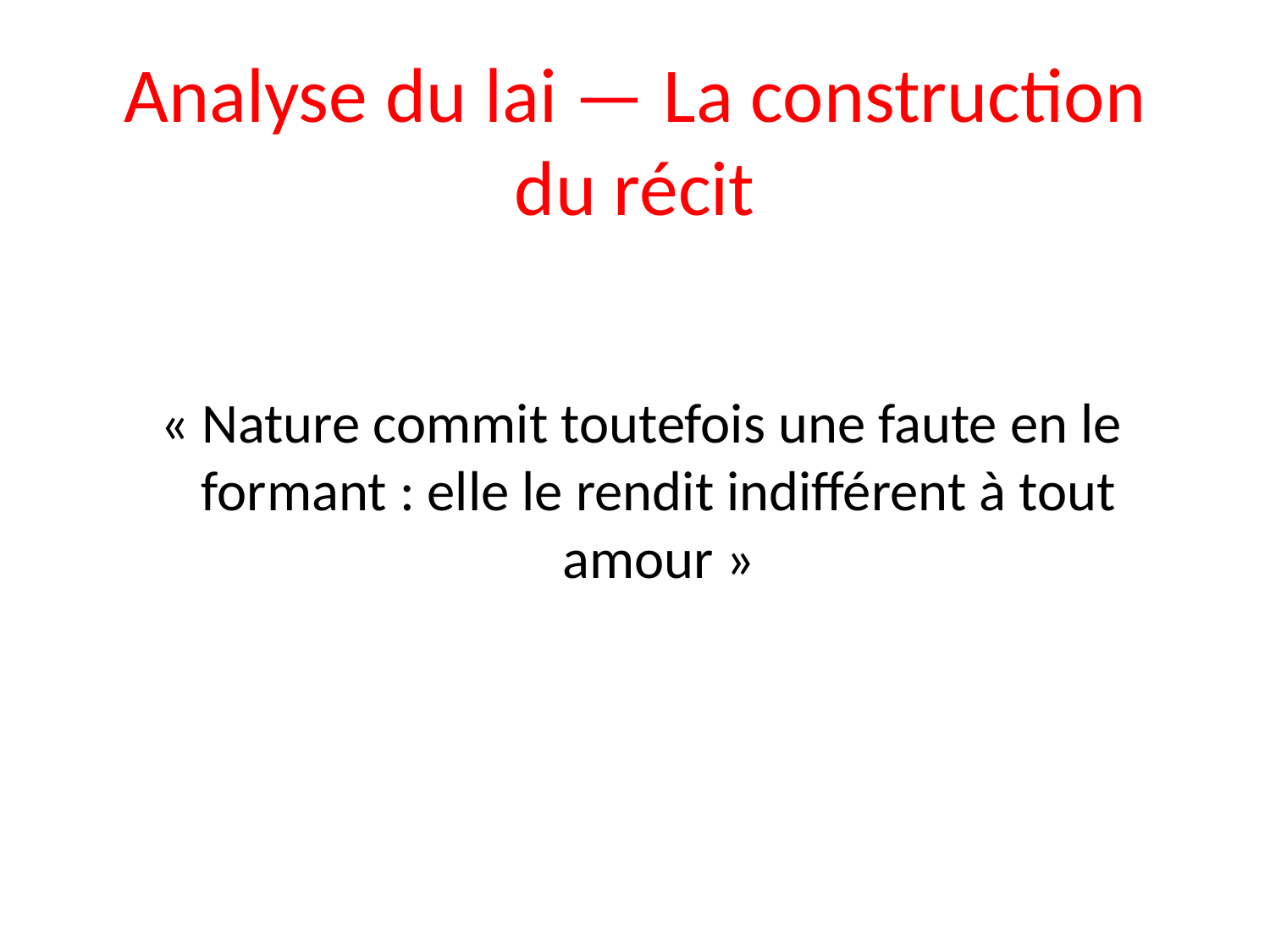

# Analyse du lai — La construction du récit

 « Nature commit toutefois une faute en le formant : elle le rendit indifférent à tout amour »